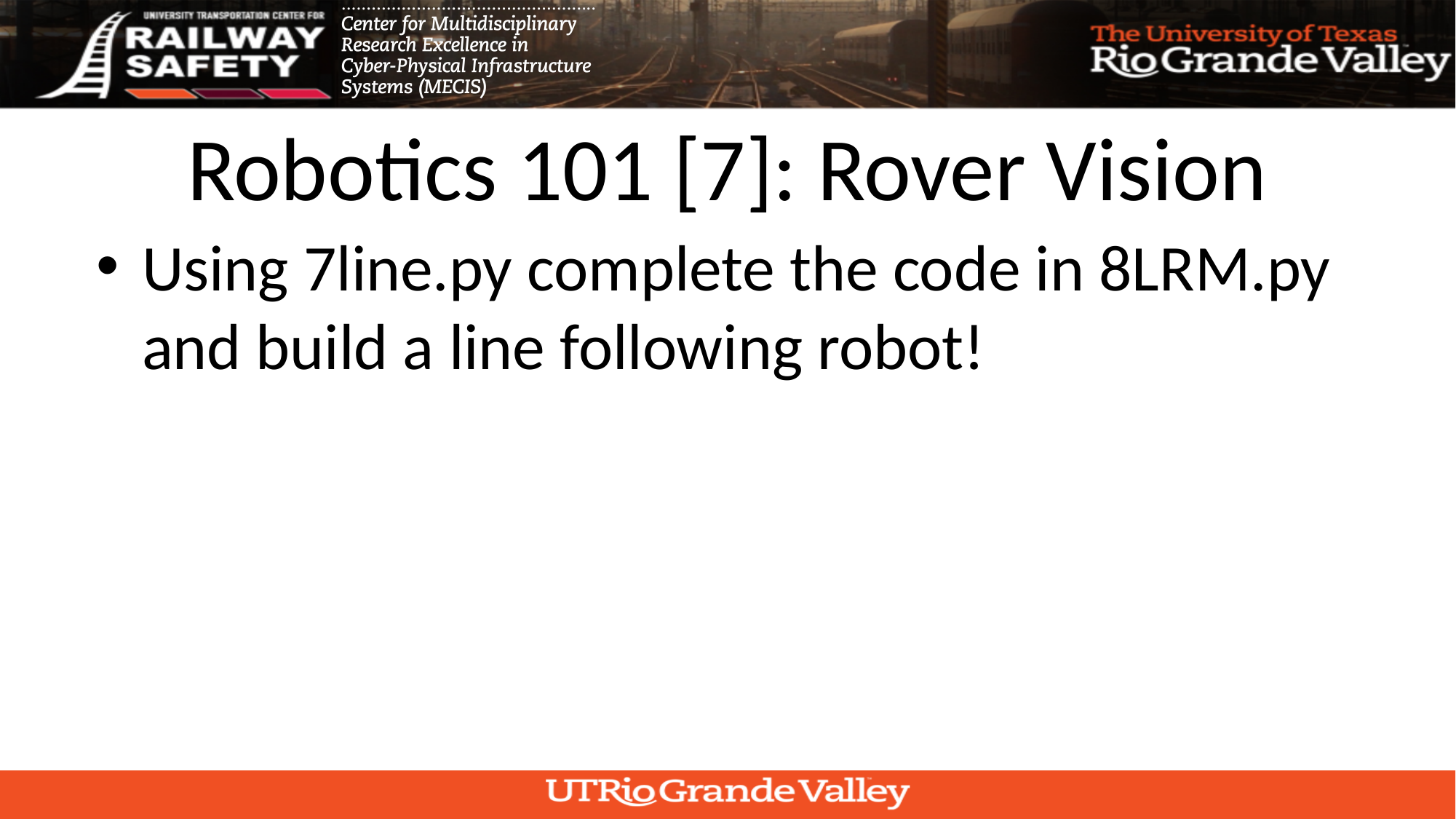

# Robotics 101 [7]: Rover Vision
Using 7line.py complete the code in 8LRM.py and build a line following robot!